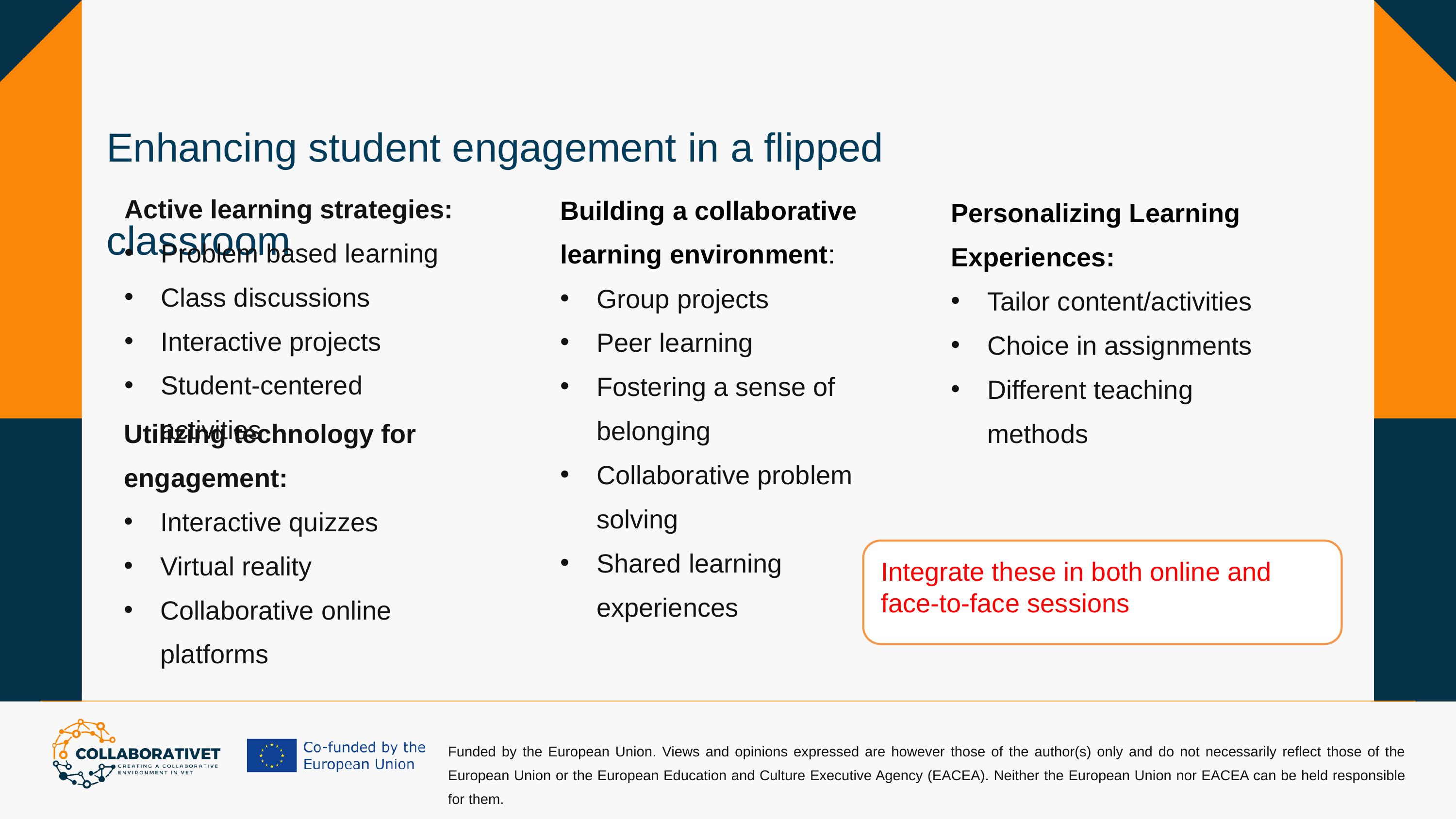

Enhancing student engagement in a flipped classroom
Active learning strategies:
Problem based learning
Class discussions
Interactive projects
Student-centered activities

Building a collaborative learning environment:
Group projects
Peer learning
Fostering a sense of belonging
Collaborative problem solving
Shared learning experiences

Personalizing Learning Experiences:
Tailor content/activities
Choice in assignments
Different teaching methods

Utilizing technology for engagement:
Interactive quizzes
Virtual reality
Collaborative online platforms

Integrate these in both online and face-to-face sessions

Funded by the European Union. Views and opinions expressed are however those of the author(s) only and do not necessarily reflect those of the European Union or the European Education and Culture Executive Agency (EACEA). Neither the European Union nor EACEA can be held responsible for them.